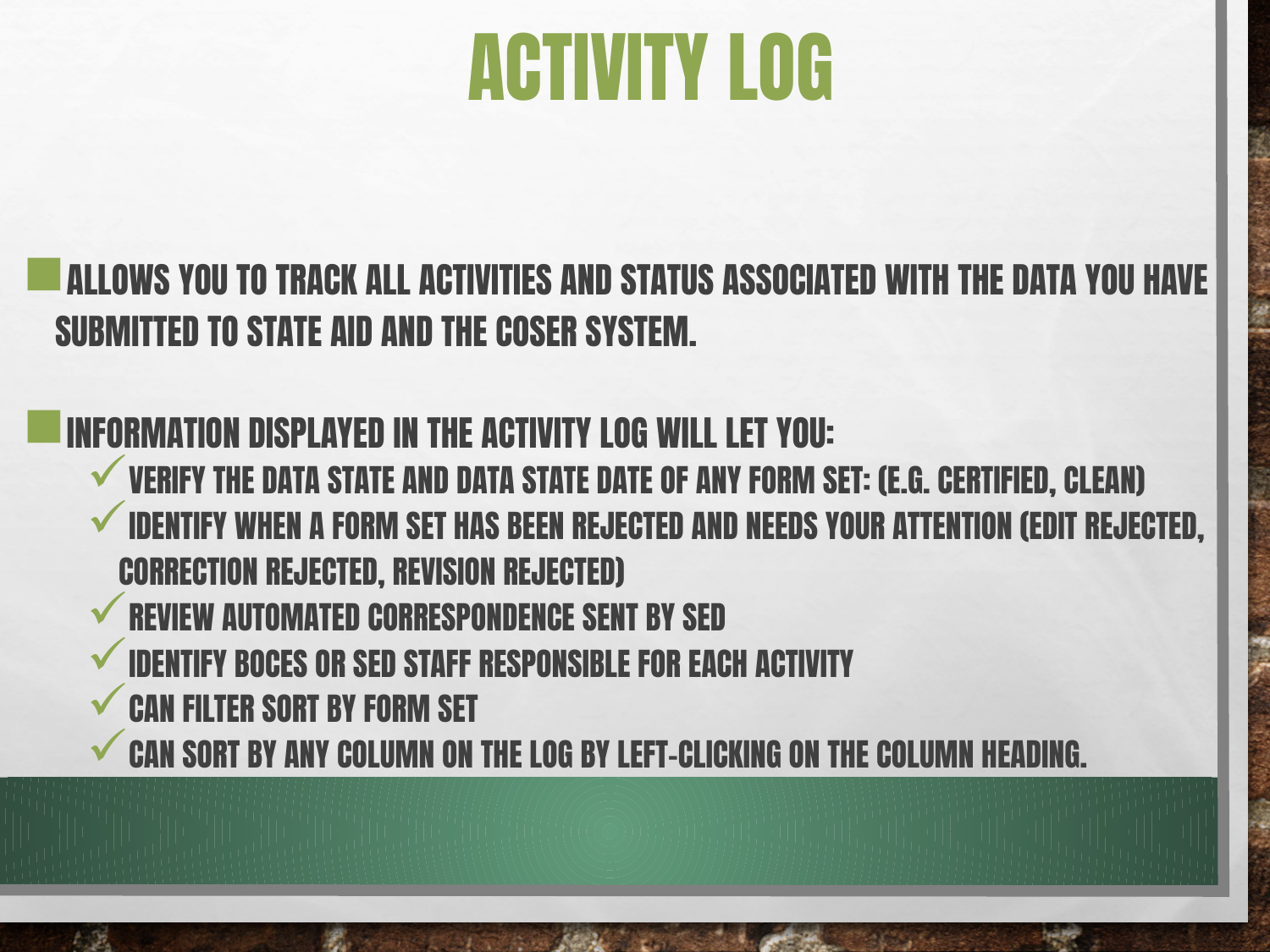

# Activity Log

Allows you to track all activities and status associated with the data you have submitted to State Aid and the CoSer System.
Information displayed in the activity log will let you:
Verify the data state and data state date of any form set: (e.g. Certified, Clean)
Identify when a Form Set has been Rejected and needs your Attention (edit rejected, correction rejected, revision rejected)
Review automated correspondence sent by SED
Identify BOCES or SED staff responsible for each activity
Can filter sort by Form Set
Can sort by any column on the log by left-clicking on the column heading.